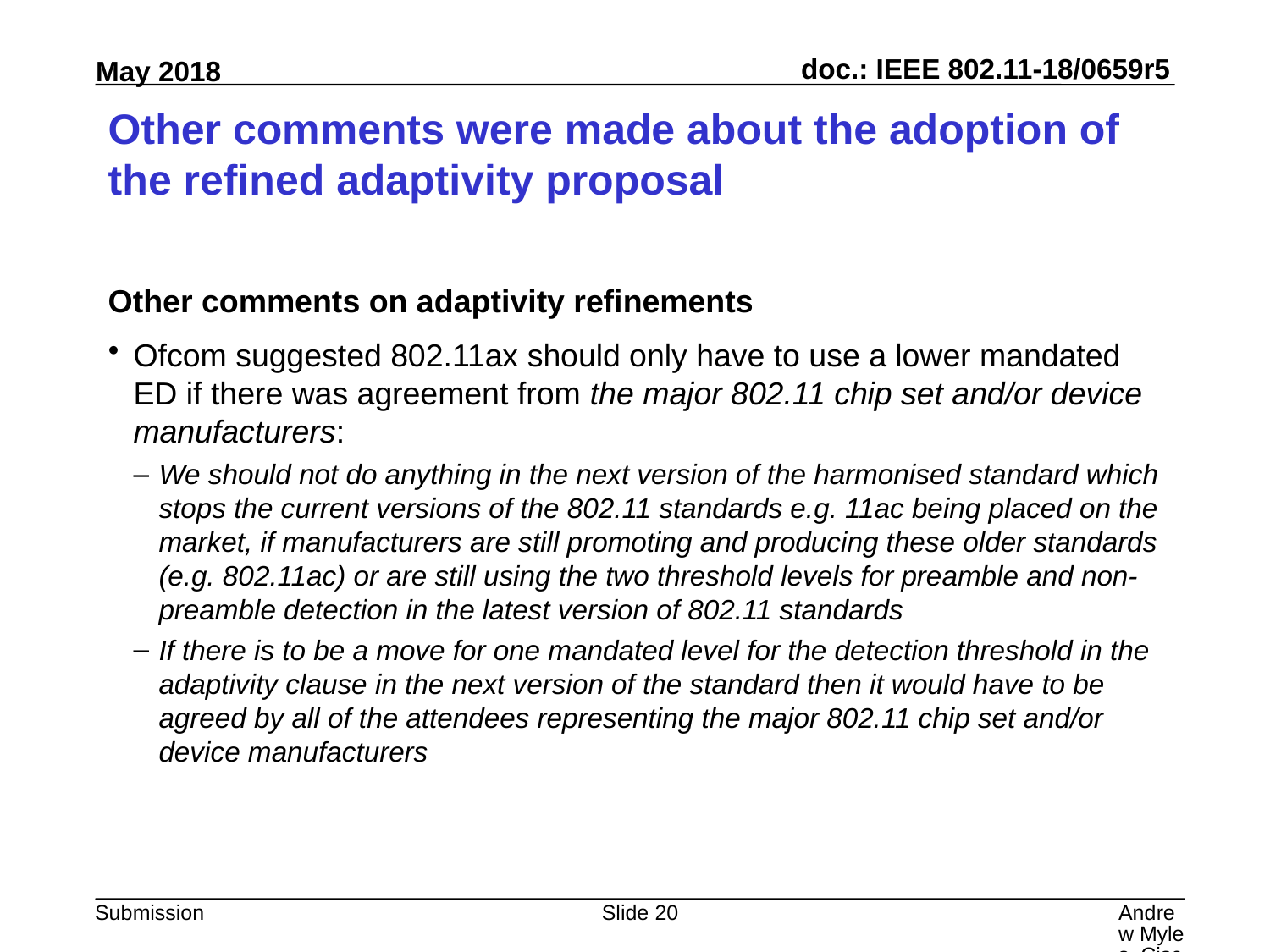

# Other comments were made about the adoption of the refined adaptivity proposal
Other comments on adaptivity refinements
Ofcom suggested 802.11ax should only have to use a lower mandated ED if there was agreement from the major 802.11 chip set and/or device manufacturers:
We should not do anything in the next version of the harmonised standard which stops the current versions of the 802.11 standards e.g. 11ac being placed on the market, if manufacturers are still promoting and producing these older standards (e.g. 802.11ac) or are still using the two threshold levels for preamble and non-preamble detection in the latest version of 802.11 standards
If there is to be a move for one mandated level for the detection threshold in the adaptivity clause in the next version of the standard then it would have to be agreed by all of the attendees representing the major 802.11 chip set and/or device manufacturers
Slide 20
Andrew Myles, Cisco